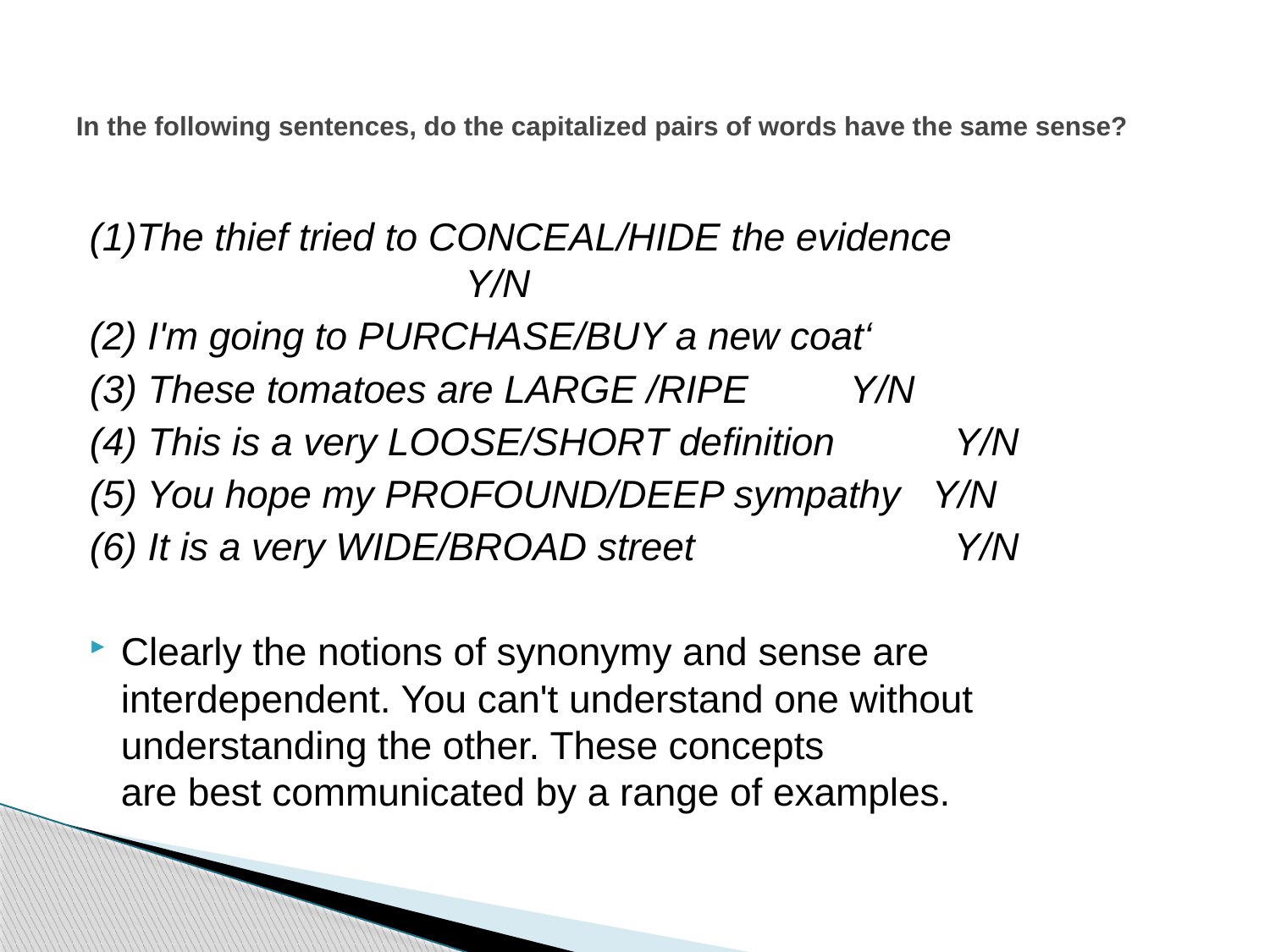

# In the following sentences, do the capitalized pairs of words have the same sense?
(1)The thief tried to CONCEAL/HIDE the evidence                                                  								Y/N
(2) I'm going to PURCHASE/BUY a new coat‘
(3) These tomatoes are LARGE /RIPE      		Y/N
(4) This is a very LOOSE/SHORT definition   	Y/N
(5) You hope my PROFOUND/DEEP sympathy   Y/N
(6) It is a very WIDE/BROAD street               	Y/N

Clearly the notions of synonymy and sense are interdependent. You can't understand one without understanding the other. These concepts
are best communicated by a range of examples.